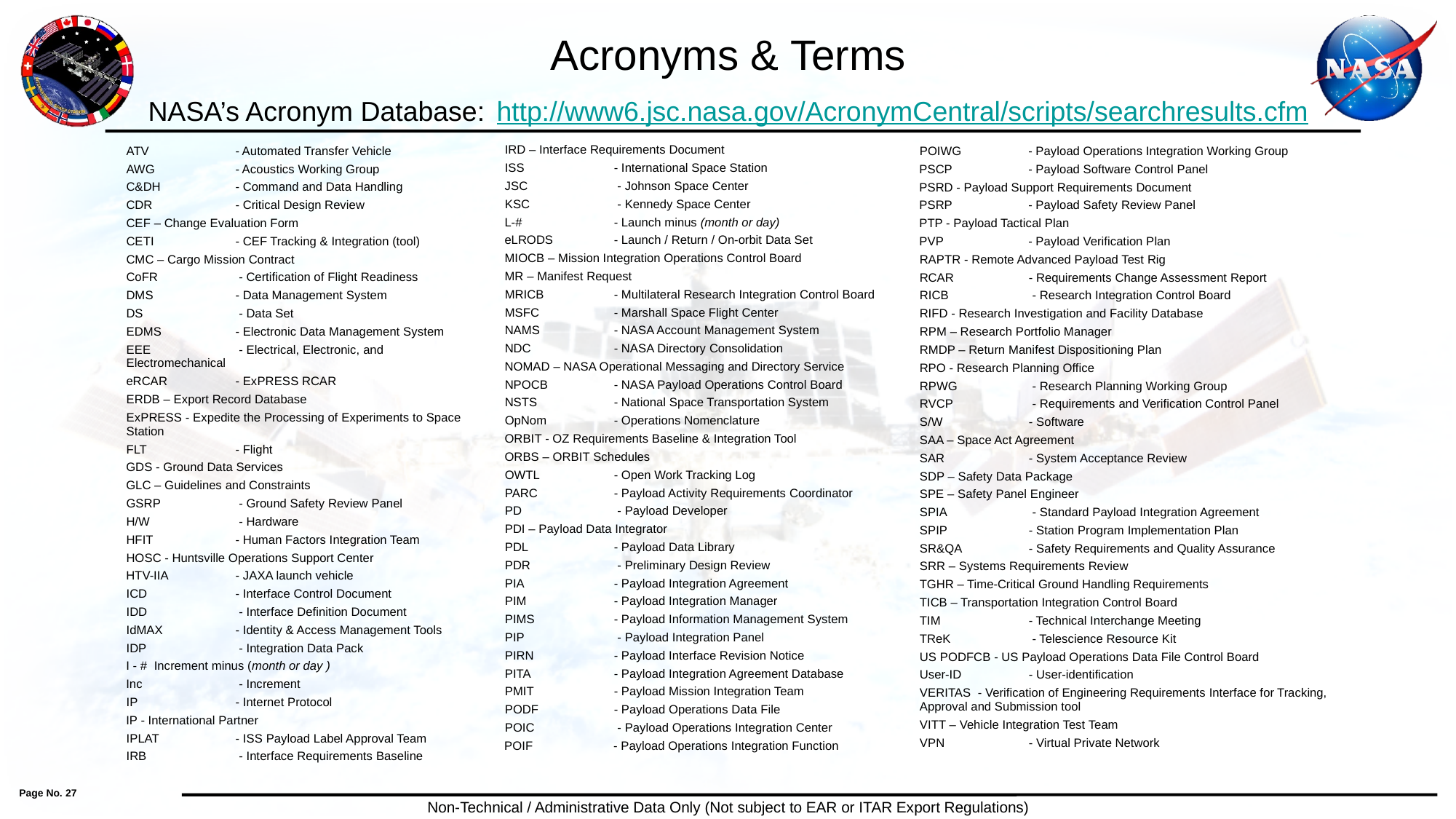

Acronyms & Terms
NASA’s Acronym Database: http://www6.jsc.nasa.gov/AcronymCentral/scripts/searchresults.cfm
	IRD – Interface Requirements Document
	ISS 	- International Space Station
    JSC	 - Johnson Space Center
	KSC	 - Kennedy Space Center
    L-# 	- Launch minus (month or day)
    eLRODS 	- Launch / Return / On-orbit Data Set
    MIOCB – Mission Integration Operations Control Board
    MR – Manifest Request
	MRICB 	- Multilateral Research Integration Control Board
	MSFC 	- Marshall Space Flight Center
	NAMS 	- NASA Account Management System
	NDC 	- NASA Directory Consolidation
    NOMAD – NASA Operational Messaging and Directory Service
	NPOCB 	- NASA Payload Operations Control Board
	NSTS 	- National Space Transportation System
	OpNom 	- Operations Nomenclature
    ORBIT - OZ Requirements Baseline & Integration Tool
    ORBS – ORBIT Schedules
	OWTL 	- Open Work Tracking Log
	PARC 	- Payload Activity Requirements Coordinator
	PD	 - Payload Developer
	PDI – Payload Data Integrator
	PDL 	- Payload Data Library
	PDR	 - Preliminary Design Review
	PIA 	- Payload Integration Agreement
	PIM 	- Payload Integration Manager
	PIMS 	- Payload Information Management System
	PIP	 - Payload Integration Panel
	PIRN 	- Payload Interface Revision Notice
	PITA 	- Payload Integration Agreement Database
	PMIT 	- Payload Mission Integration Team
	PODF 	- Payload Operations Data File
	POIC	 - Payload Operations Integration Center
	POIF 	- Payload Operations Integration Function

	ATV 	- Automated Transfer Vehicle
	AWG 	- Acoustics Working Group
	C&DH 	- Command and Data Handling
	CDR 	- Critical Design Review
	CEF – Change Evaluation Form
	CETI 	- CEF Tracking & Integration (tool)
	CMC – Cargo Mission Contract
	CoFR	 - Certification of Flight Readiness
	DMS 	- Data Management System
	DS	 - Data Set
	EDMS 	- Electronic Data Management System
	EEE	 - Electrical, Electronic, and Electromechanical
	eRCAR 	- ExPRESS RCAR
	ERDB – Export Record Database
	ExPRESS - Expedite the Processing of Experiments to Space Station
	FLT	- Flight
    GDS - Ground Data Services
    GLC – Guidelines and Constraints
	GSRP	 - Ground Safety Review Panel
	H/W	 - Hardware
	HFIT	- Human Factors Integration Team
	HOSC - Huntsville Operations Support Center
    HTV-IIA 	- JAXA launch vehicle
	ICD 	- Interface Control Document
	IDD	 - Interface Definition Document
	IdMAX 	- Identity & Access Management Tools
	IDP	 - Integration Data Pack
    I - #  Increment minus (month or day )
    Inc	 - Increment
	IP 	- Internet Protocol
    IP - International Partner
	IPLAT 	- ISS Payload Label Approval Team
	IRB	 - Interface Requirements Baseline
    POIWG 	- Payload Operations Integration Working Group
	PSCP 	- Payload Software Control Panel
	PSRD - Payload Support Requirements Document
	PSRP 	- Payload Safety Review Panel
	PTP - Payload Tactical Plan
	PVP 	- Payload Verification Plan
    RAPTR - Remote Advanced Payload Test Rig
    RCAR 	- Requirements Change Assessment Report
	RICB	 - Research Integration Control Board
    RIFD - Research Investigation and Facility Database
	RPM – Research Portfolio Manager
	RMDP – Return Manifest Dispositioning Plan
    RPO - Research Planning Office
	RPWG	 - Research Planning Working Group
	RVCP	 - Requirements and Verification Control Panel
	S/W 	- Software
	SAA – Space Act Agreement
    SAR 	- System Acceptance Review
	SDP – Safety Data Package
    SPE – Safety Panel Engineer
    SPIA	 - Standard Payload Integration Agreement
	SPIP 	- Station Program Implementation Plan
	SR&QA 	- Safety Requirements and Quality Assurance
	SRR – Systems Requirements Review
    TGHR – Time-Critical Ground Handling Requirements
    TICB – Transportation Integration Control Board
    TIM 	- Technical Interchange Meeting
	TReK	 - Telescience Resource Kit
	US PODFCB - US Payload Operations Data File Control Board
	User-ID 	- User-identification
	VERITAS  - Verification of Engineering Requirements Interface for Tracking, Approval and Submission tool
	VITT – Vehicle Integration Test Team
	VPN 	- Virtual Private Network